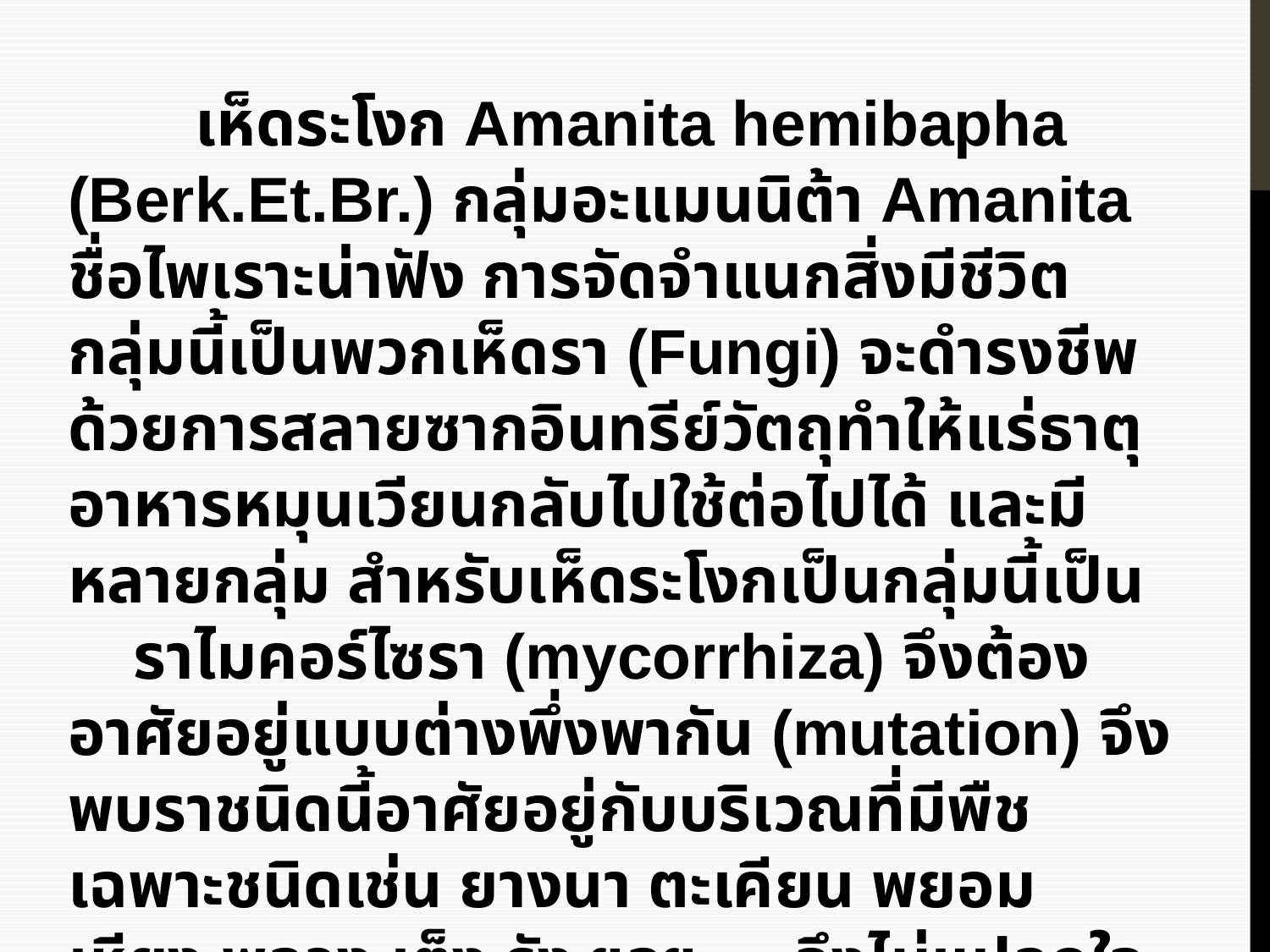

เห็ดระโงก Amanita hemibapha (Berk.Et.Br.) กลุ่มอะแมนนิต้า Amanita ชื่อไพเราะน่าฟัง การจัดจำแนกสิ่งมีชีวิตกลุ่มนี้เป็นพวกเห็ดรา (Fungi) จะดำรงชีพด้วยการสลายซากอินทรีย์วัตถุทำให้แร่ธาตุอาหารหมุนเวียนกลับไปใช้ต่อไปได้ และมีหลายกลุ่ม สำหรับเห็ดระโงกเป็นกลุ่มนี้เป็น      ราไมคอร์ไซรา (mycorrhiza) จึงต้องอาศัยอยู่แบบต่างพึ่งพากัน (mutation) จึงพบราชนิดนี้อาศัยอยู่กับบริเวณที่มีพืชเฉพาะชนิดเช่น ยางนา ตะเคียน พยอม เหียง พลวง เต็ง รัง ฯลฯ      จึงไม่แปลกใจที่ป่าทางเหนือและอีสานจึงมีเห็ดเหล่านี้มาก
ขอบคุณข้อมูลจาก http://burongtani.oas.psu.ac.th/bird-story/2381